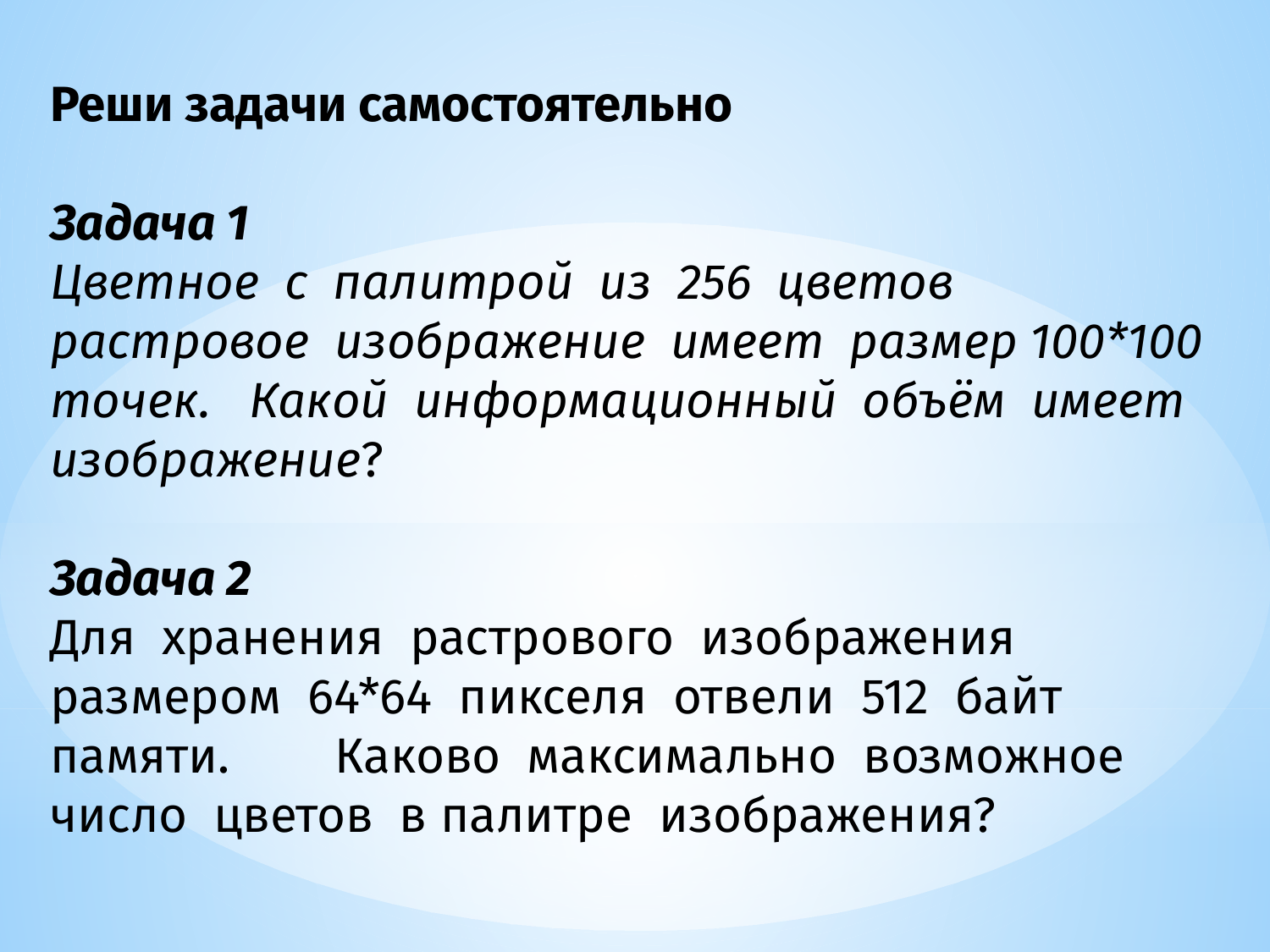

Реши задачи самостоятельно

Задача 1
Цветное  с  палитрой  из  256  цветов  растровое  изображение  имеет  размер 100*100  точек.   Какой  информационный  объём  имеет  изображение?

Задача 2
Для  хранения  растрового  изображения  размером  64*64  пикселя  отвели  512  байт  памяти.        Каково  максимально  возможное  число  цветов  в палитре  изображения?